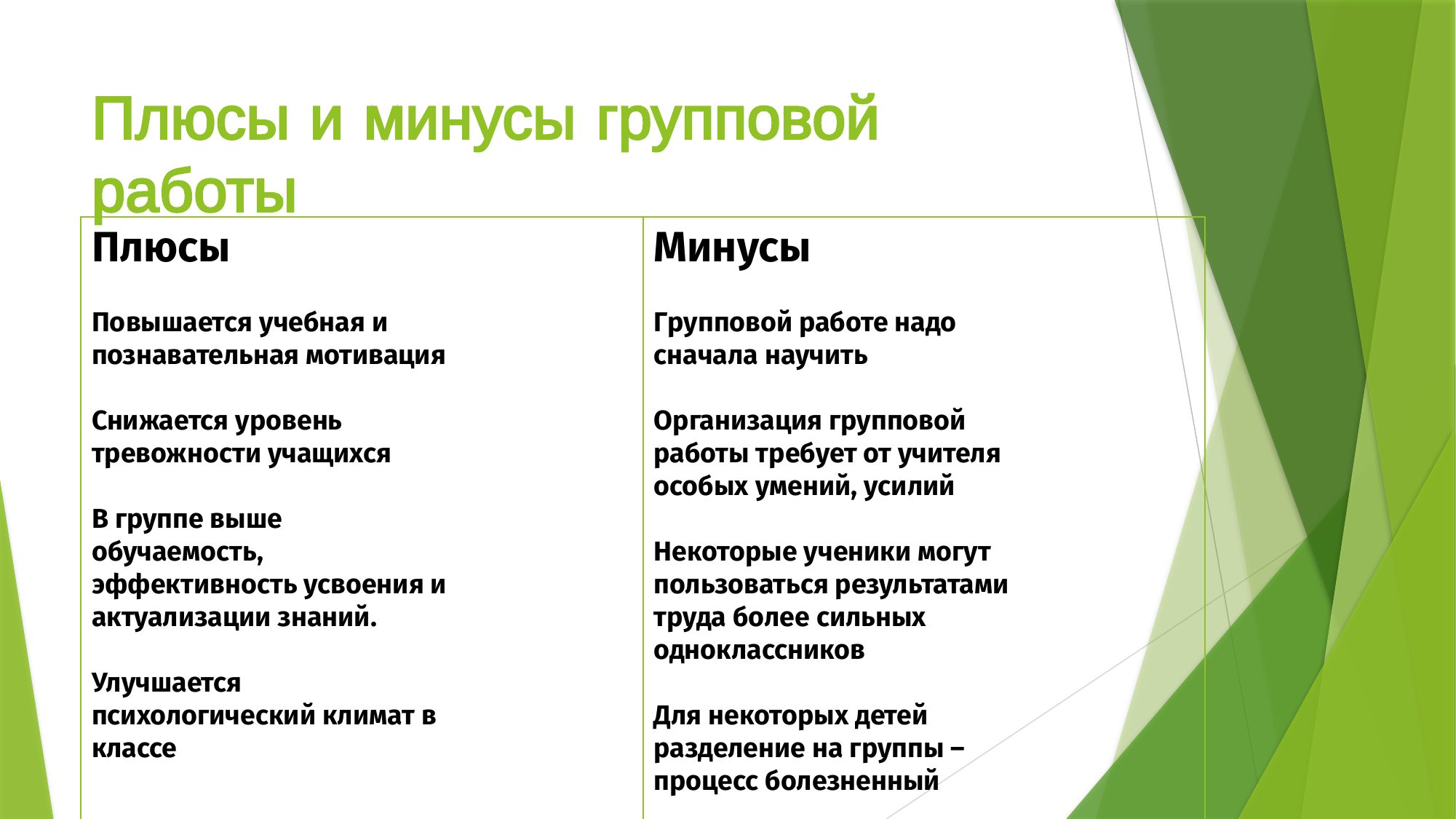

# Плюсы и минусы групповой работы
| Плюсы Повышается учебная и познавательная мотивация Снижается уровень тревожности учащихся В группе выше обучаемость, эффективность усвоения и актуализации знаний. Улучшается психологический климат в классе | Минусы Групповой работе надо сначала научить Организация групповой работы требует от учителя особых умений, усилий Некоторые ученики могут пользоваться результатами труда более сильных одноклассников Для некоторых детей разделение на группы – процесс болезненный |
| --- | --- |